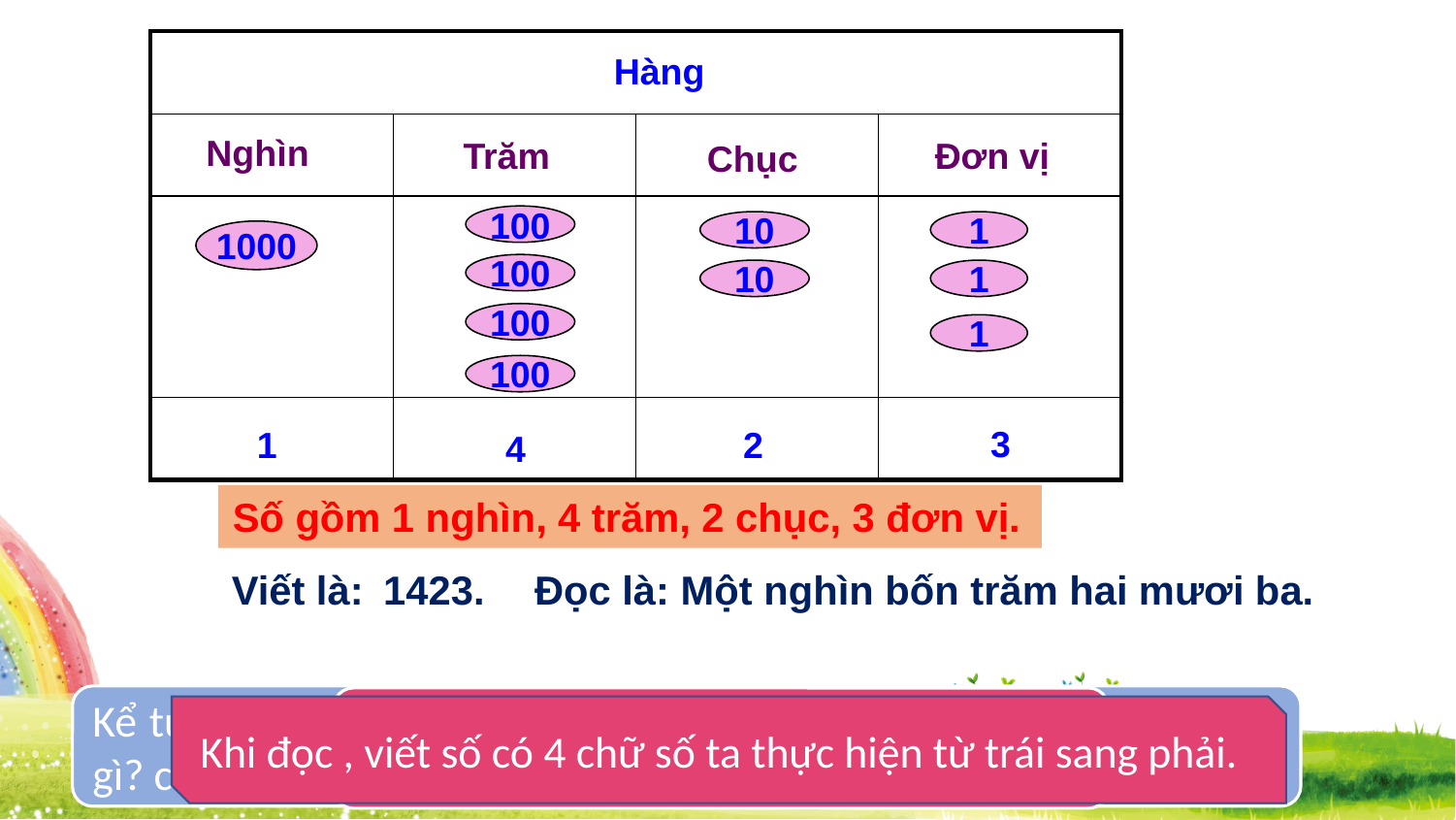

|  |  |  |  |
| --- | --- | --- | --- |
|  |  |  |  |
|  |  |  |  |
|  |  |  |  |
Hàng
Nghìn
Trăm
Đơn vị
Chục
100
10
1
1000
100
10
1
100
1
100
3
1
2
4
Số gồm 1 nghìn, 4 trăm, 2 chục, 3 đơn vị.
Đọc là: Một nghìn bốn trăm hai mươi ba.
1423.
Viết là:
Kể từ trái sang phải chữ số 1 chỉ gì? chữ số 4 chỉ gì? chữ số 2 chỉ gì? chữ số 3 chỉ gì?
Nêu cách đọc, viết số có 4 chữ số.
Khi đọc , viết số có 4 chữ số ta thực hiện từ trái sang phải.
Số 1423 là số gồm mấy chữ số?